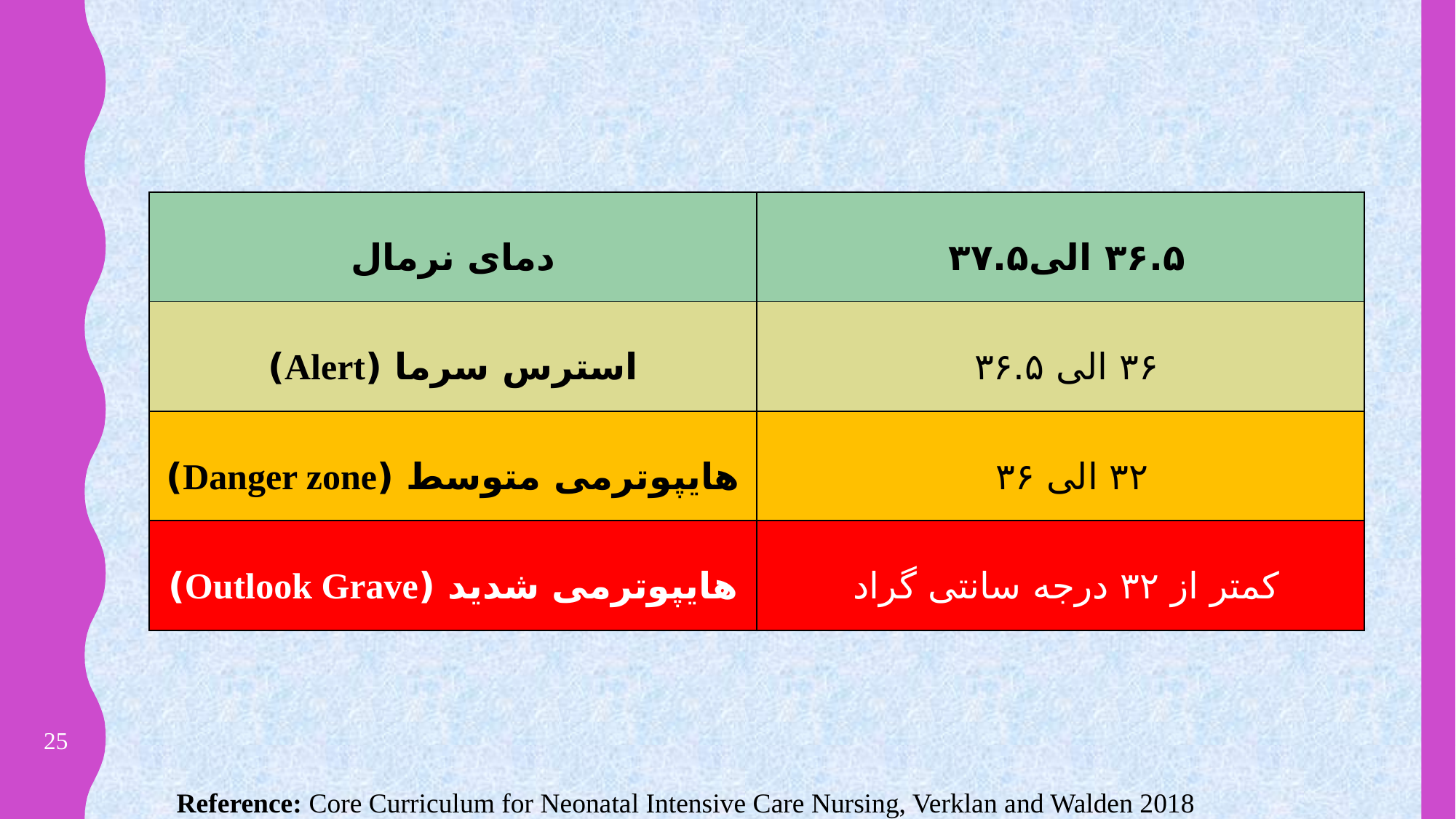

#
| دمای نرمال | ۳۶.۵ الی۳۷.۵ |
| --- | --- |
| استرس سرما (Alert) | ۳۶ الی ۳۶.۵ |
| هایپوترمی متوسط (Danger zone) | ۳۲ الی ۳۶ |
| هایپوترمی شدید (Outlook Grave) | کمتر از ۳۲ درجه سانتی گراد |
25
Reference: Core Curriculum for Neonatal Intensive Care Nursing, Verklan and Walden 2018